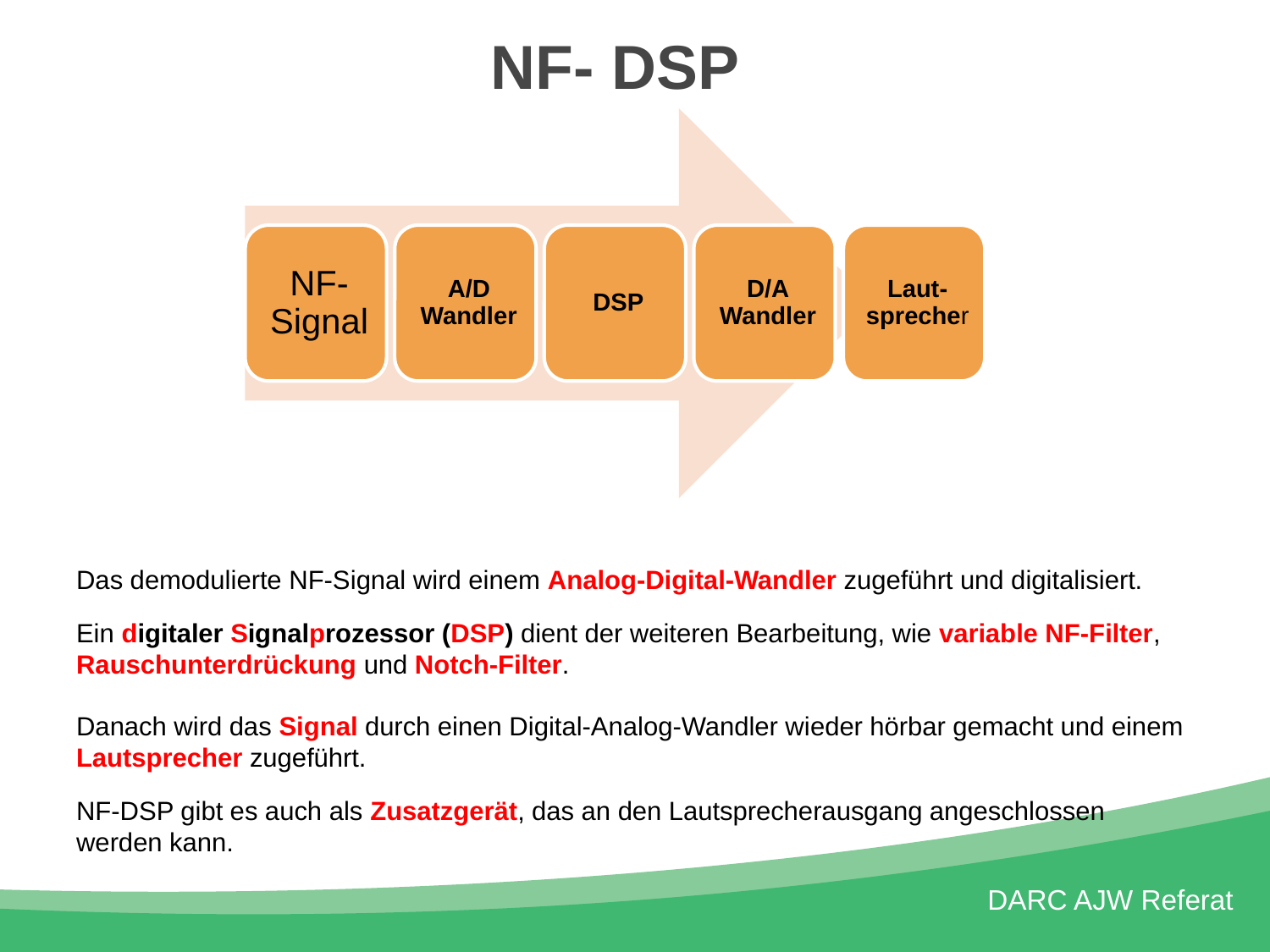

# NF- DSP
NF- Signal
A/D
Wandler
DSP
D/A
Wandler
Laut-sprecher
Das demodulierte NF-Signal wird einem Analog-Digital-Wandler zugeführt und digitalisiert.
Ein digitaler Signalprozessor (DSP) dient der weiteren Bearbeitung, wie variable NF-Filter, Rauschunterdrückung und Notch-Filter.

Danach wird das Signal durch einen Digital-Analog-Wandler wieder hörbar gemacht und einem Lautsprecher zugeführt.
NF-DSP gibt es auch als Zusatzgerät, das an den Lautsprecherausgang angeschlossen werden kann.